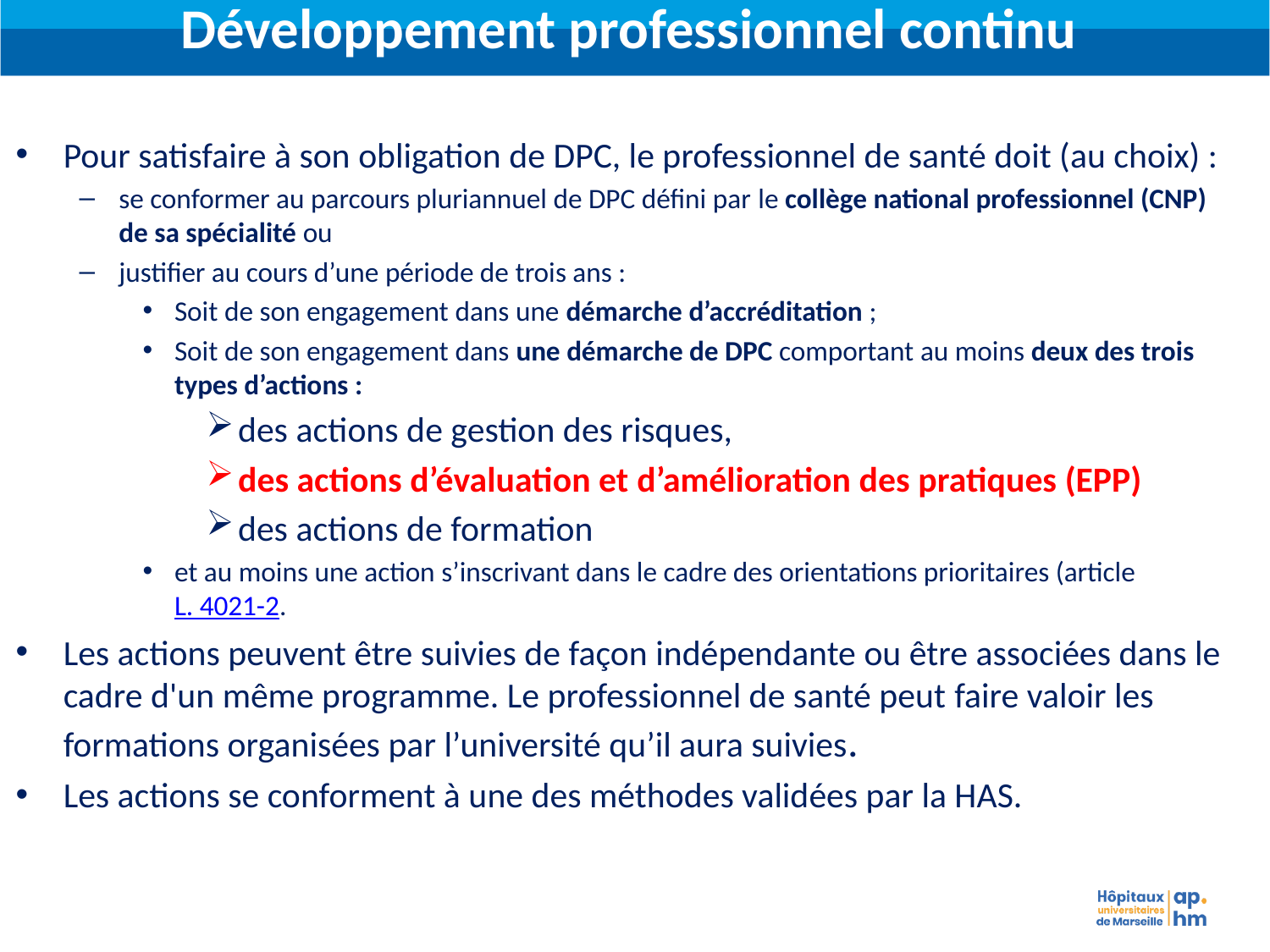

Développement professionnel continu

Pour satisfaire à son obligation de DPC, le professionnel de santé doit (au choix) :
se conformer au parcours pluriannuel de DPC défini par le collège national professionnel (CNP) de sa spécialité ou
justifier au cours d’une période de trois ans :
Soit de son engagement dans une démarche d’accréditation ;
Soit de son engagement dans une démarche de DPC comportant au moins deux des trois types d’actions :
des actions de gestion des risques,
des actions d’évaluation et d’amélioration des pratiques (EPP)
des actions de formation
et au moins une action s’inscrivant dans le cadre des orientations prioritaires (article L. 4021-2.
Les actions peuvent être suivies de façon indépendante ou être associées dans le cadre d'un même programme. Le professionnel de santé peut faire valoir les formations organisées par l’université qu’il aura suivies.
Les actions se conforment à une des méthodes validées par la HAS.